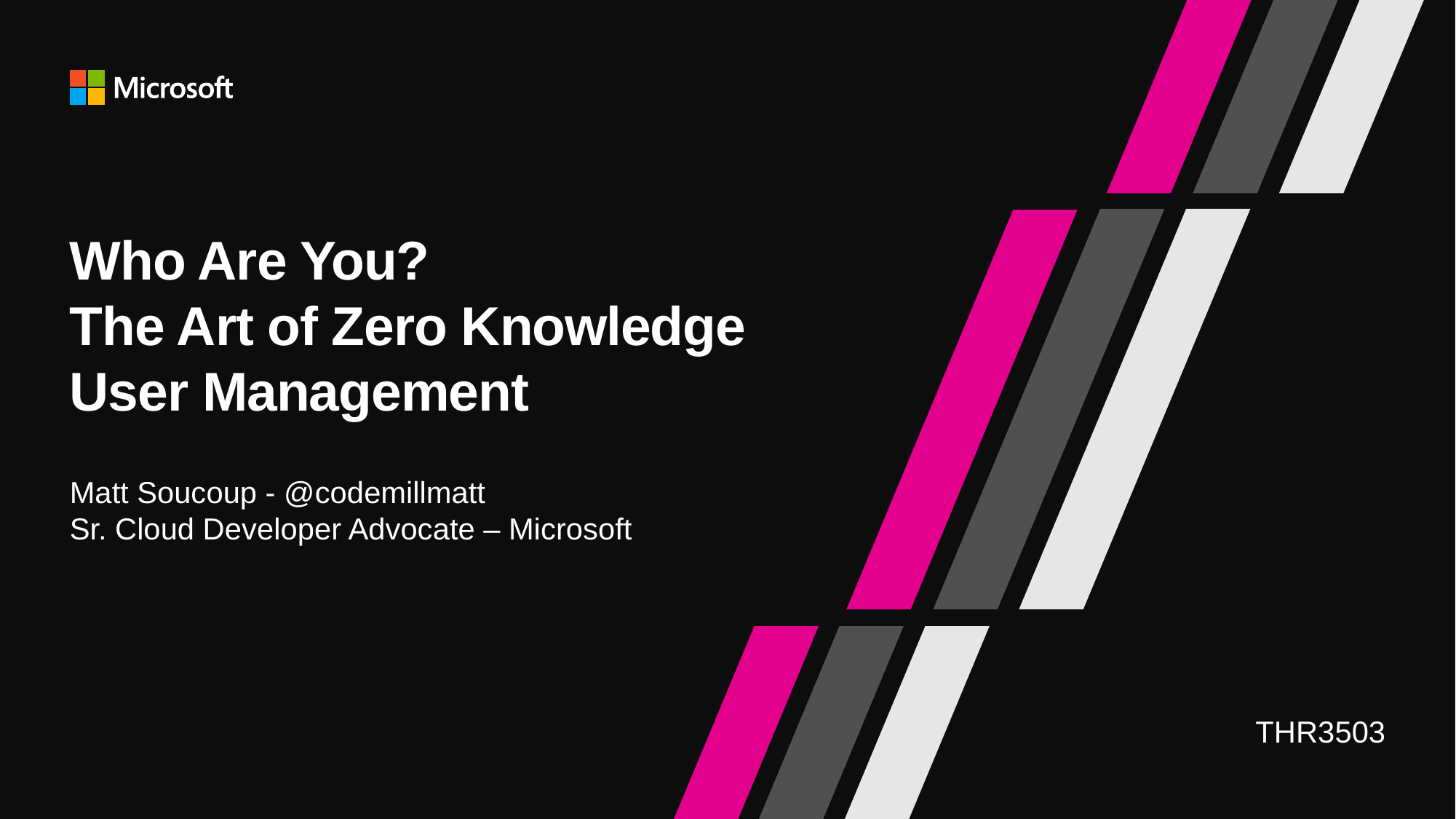

# Who Are You? The Art of Zero Knowledge User Management
Matt Soucoup - @codemillmatt
Sr. Cloud Developer Advocate – Microsoft
THR3503